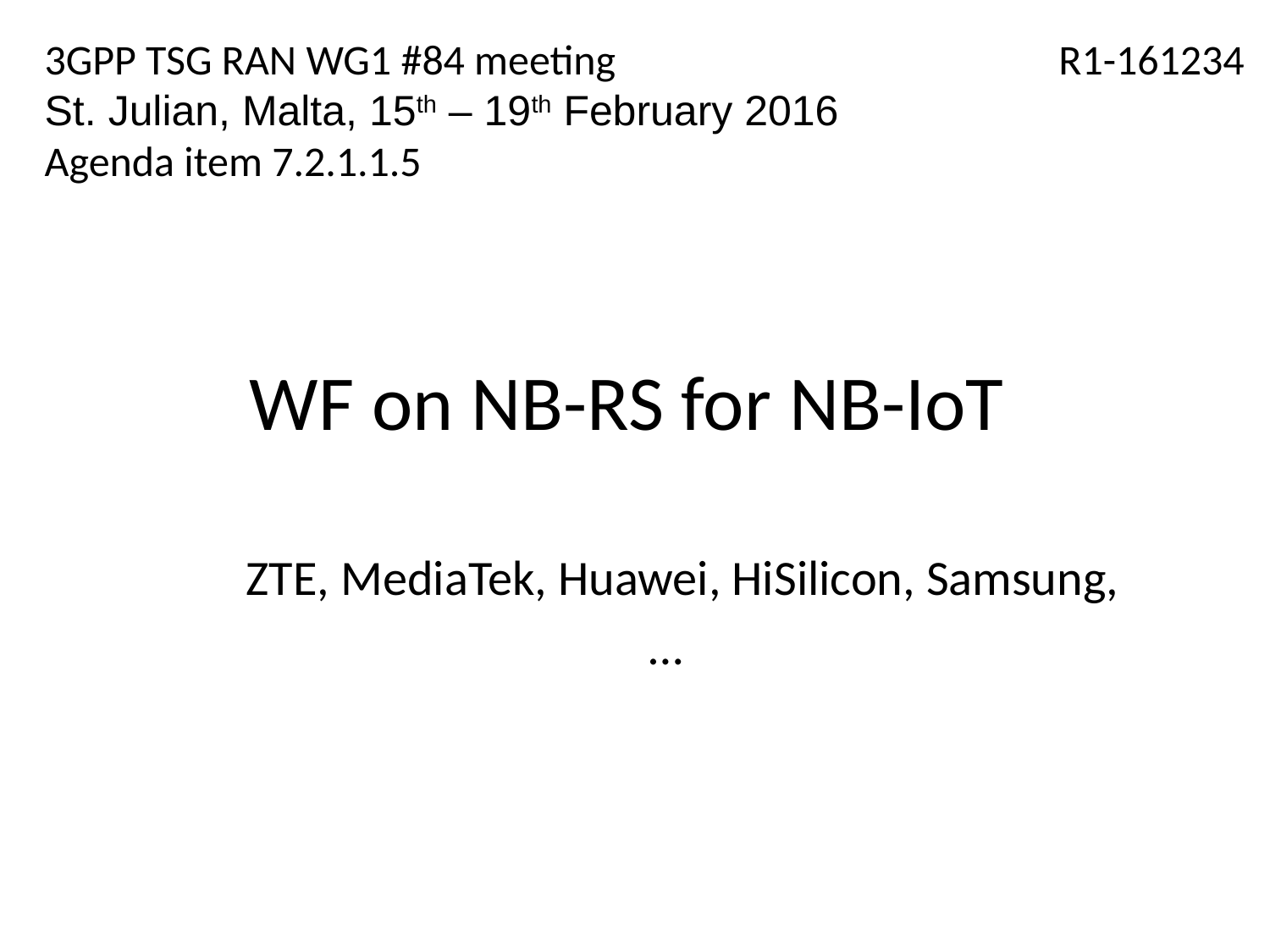

3GPP TSG RAN WG1 #84 meeting
St. Julian, Malta, 15th – 19th February 2016
Agenda item 7.2.1.1.5
R1-161234
# WF on NB-RS for NB-IoT
ZTE, MediaTek, Huawei, HiSilicon, Samsung,
…